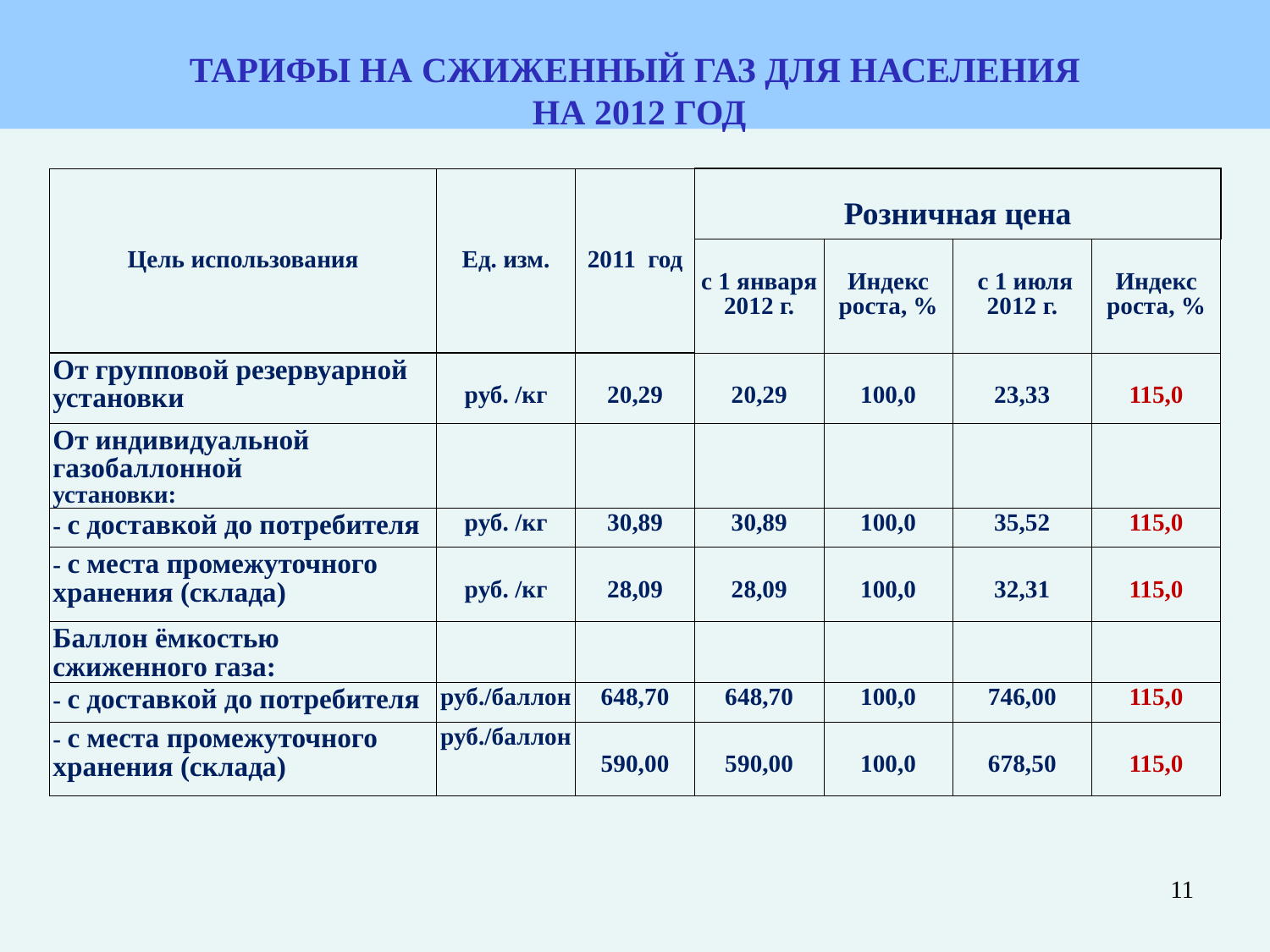

ТАРИФЫ НА СЖИЖЕННЫЙ ГАЗ ДЛЯ НАСЕЛЕНИЯ
 НА 2012 ГОД
| Цель использования | Ед. изм. | 2011 год | Розничная цена |  |  |  |
| --- | --- | --- | --- | --- | --- | --- |
|  |  |  | с 1 января 2012 г. | Индекс роста, % | с 1 июля 2012 г. | Индекс роста, % |
| От групповой резервуарной установки | руб. /кг | 20,29 | 20,29 | 100,0 | 23,33 | 115,0 |
| От индивидуальной газобаллонной установки: |  |  |  |  |  |  |
| - с доставкой до потребителя | руб. /кг | 30,89 | 30,89 | 100,0 | 35,52 | 115,0 |
| - с места промежуточного хранения (склада) | руб. /кг | 28,09 | 28,09 | 100,0 | 32,31 | 115,0 |
| Баллон ёмкостью сжиженного газа: |  |  |  |  |  |  |
| - с доставкой до потребителя | руб./баллон | 648,70 | 648,70 | 100,0 | 746,00 | 115,0 |
| - с места промежуточного хранения (склада) | руб./баллон | 590,00 | 590,00 | 100,0 | 678,50 | 115,0 |
11